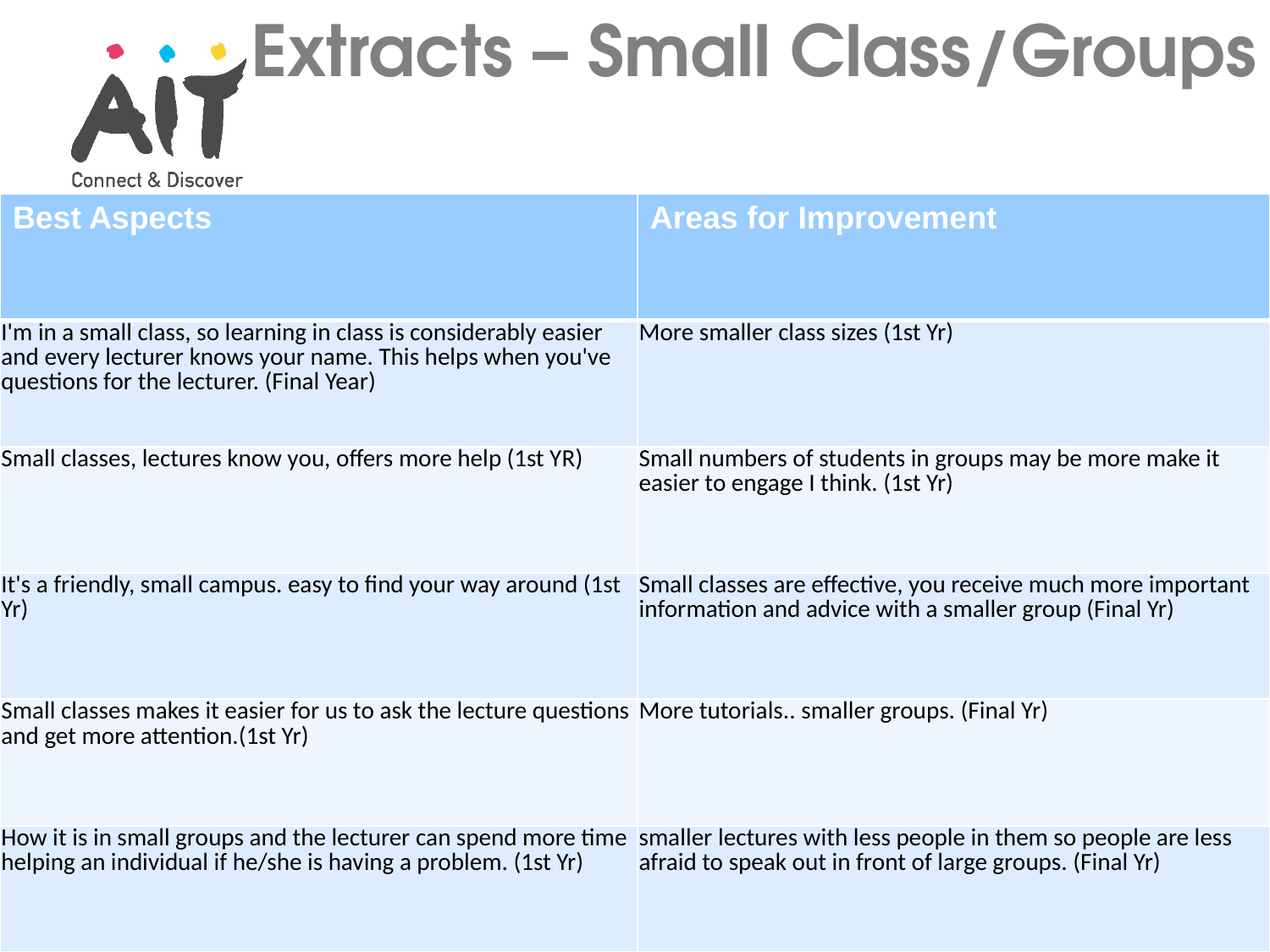

Extracts – Small Class/Groups
| Best Aspects | Areas for Improvement |
| --- | --- |
| I'm in a small class, so learning in class is considerably easier and every lecturer knows your name. This helps when you've questions for the lecturer. (Final Year) | More smaller class sizes (1st Yr) |
| Small classes, lectures know you, offers more help (1st YR) | Small numbers of students in groups may be more make it easier to engage I think. (1st Yr) |
| It's a friendly, small campus. easy to find your way around (1st Yr) | Small classes are effective, you receive much more important information and advice with a smaller group (Final Yr) |
| Small classes makes it easier for us to ask the lecture questions and get more attention.(1st Yr) | More tutorials.. smaller groups. (Final Yr) |
| How it is in small groups and the lecturer can spend more time helping an individual if he/she is having a problem. (1st Yr) | smaller lectures with less people in them so people are less afraid to speak out in front of large groups. (Final Yr) |